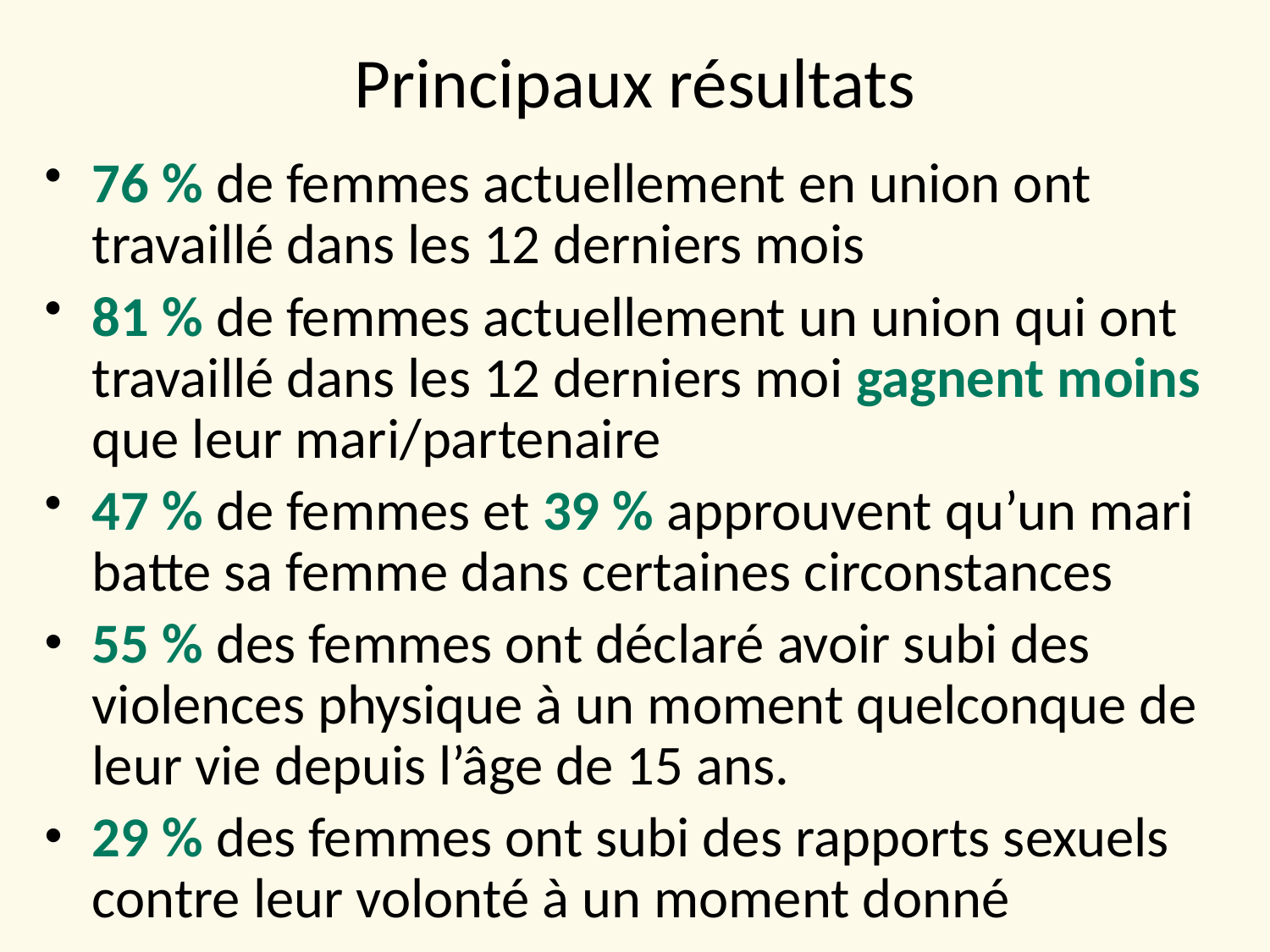

# Principaux résultats
76 % de femmes actuellement en union ont travaillé dans les 12 derniers mois
81 % de femmes actuellement un union qui ont travaillé dans les 12 derniers moi gagnent moins que leur mari/partenaire
47 % de femmes et 39 % approuvent qu’un mari batte sa femme dans certaines circonstances
55 % des femmes ont déclaré avoir subi des violences physique à un moment quelconque de leur vie depuis l’âge de 15 ans.
29 % des femmes ont subi des rapports sexuels contre leur volonté à un moment donné